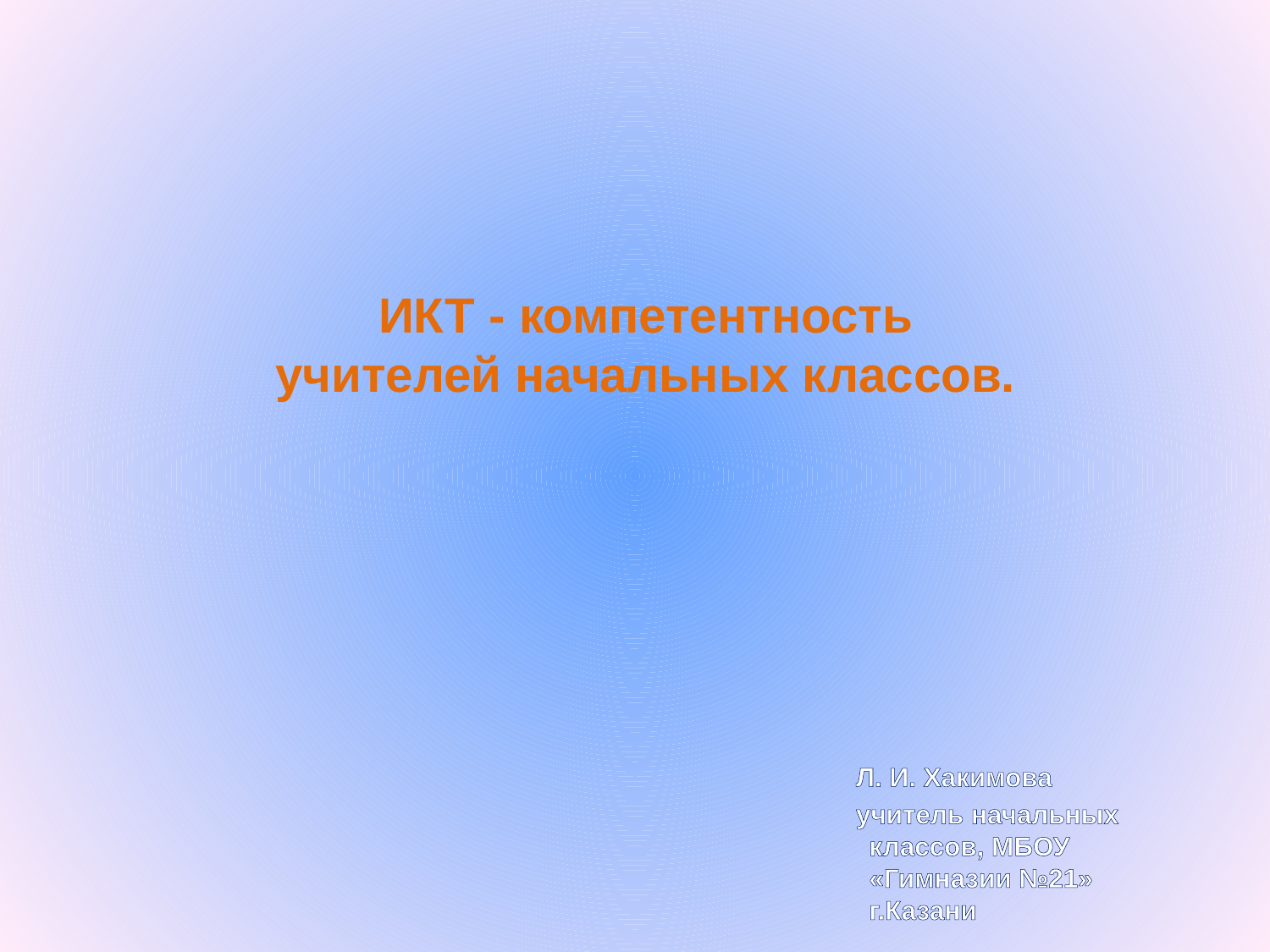

ИКТ - компетентность
 учителей начальных классов.
    Л. И. Хакимова
    учитель начальных классов, МБОУ «Гимназии №21» г.Казани